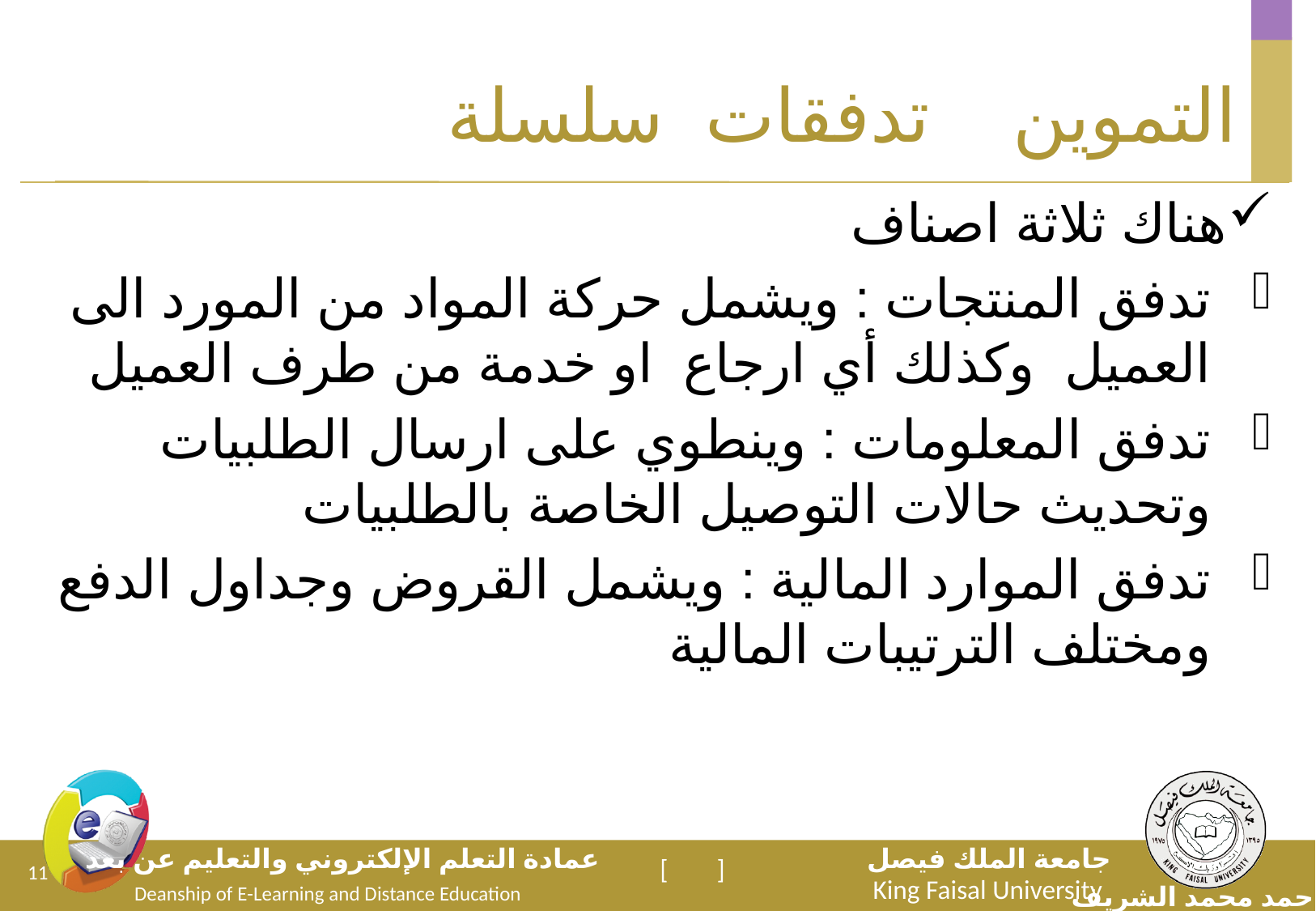

# التموين    تدفقات  سلسلة
هناك ثلاثة اصناف
تدفق المنتجات : ويشمل حركة المواد من المورد الى العميل  وكذلك أي ارجاع  او خدمة من طرف العميل
تدفق المعلومات : وينطوي على ارسال الطلبيات وتحديث حالات التوصيل الخاصة بالطلبيات
تدفق الموارد المالية : ويشمل القروض وجداول الدفع  ومختلف الترتيبات المالية

11